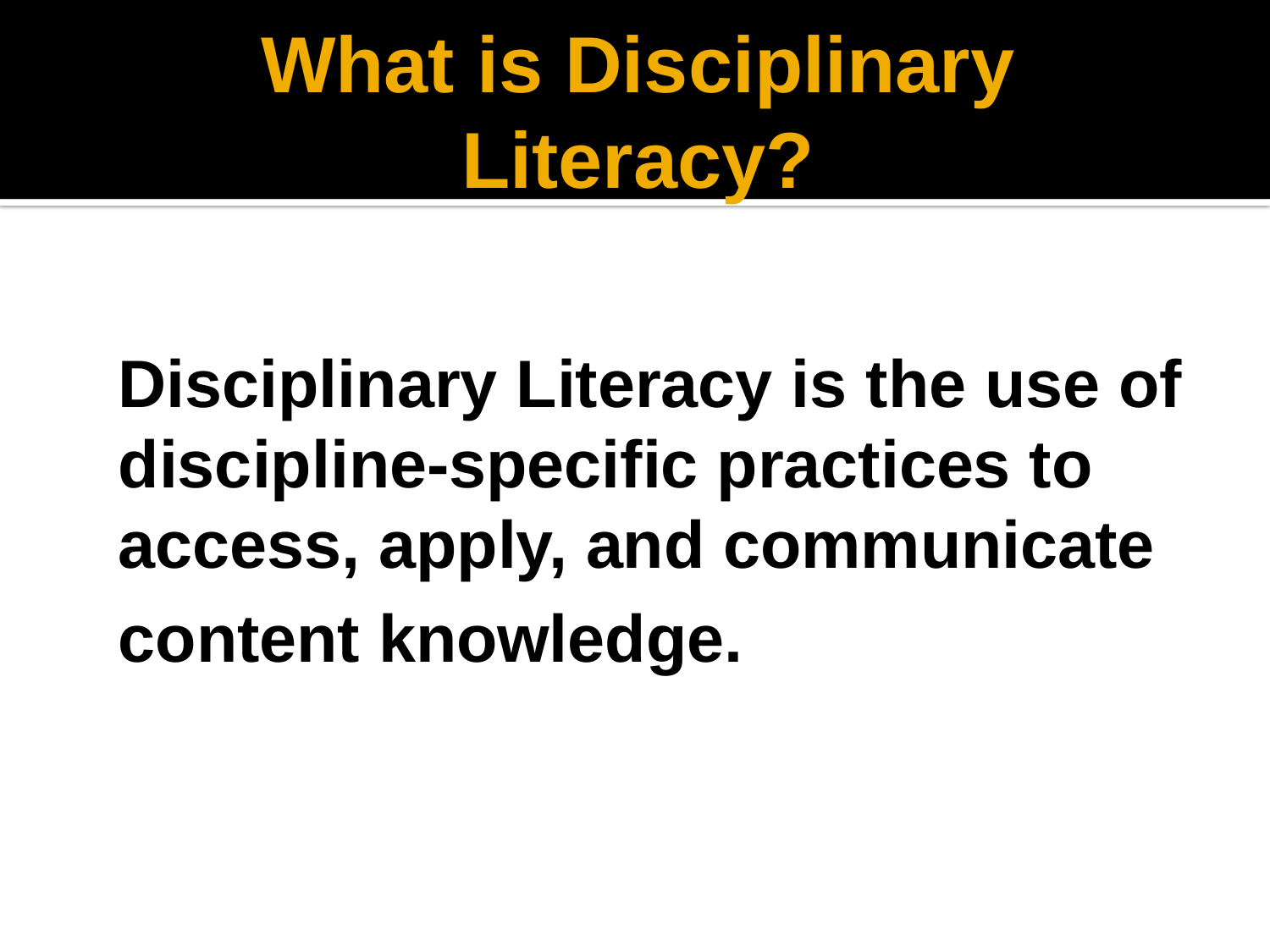

# What is Disciplinary Literacy?
Disciplinary Literacy is the use of discipline-specific practices to access, apply, and communicate content knowledge.